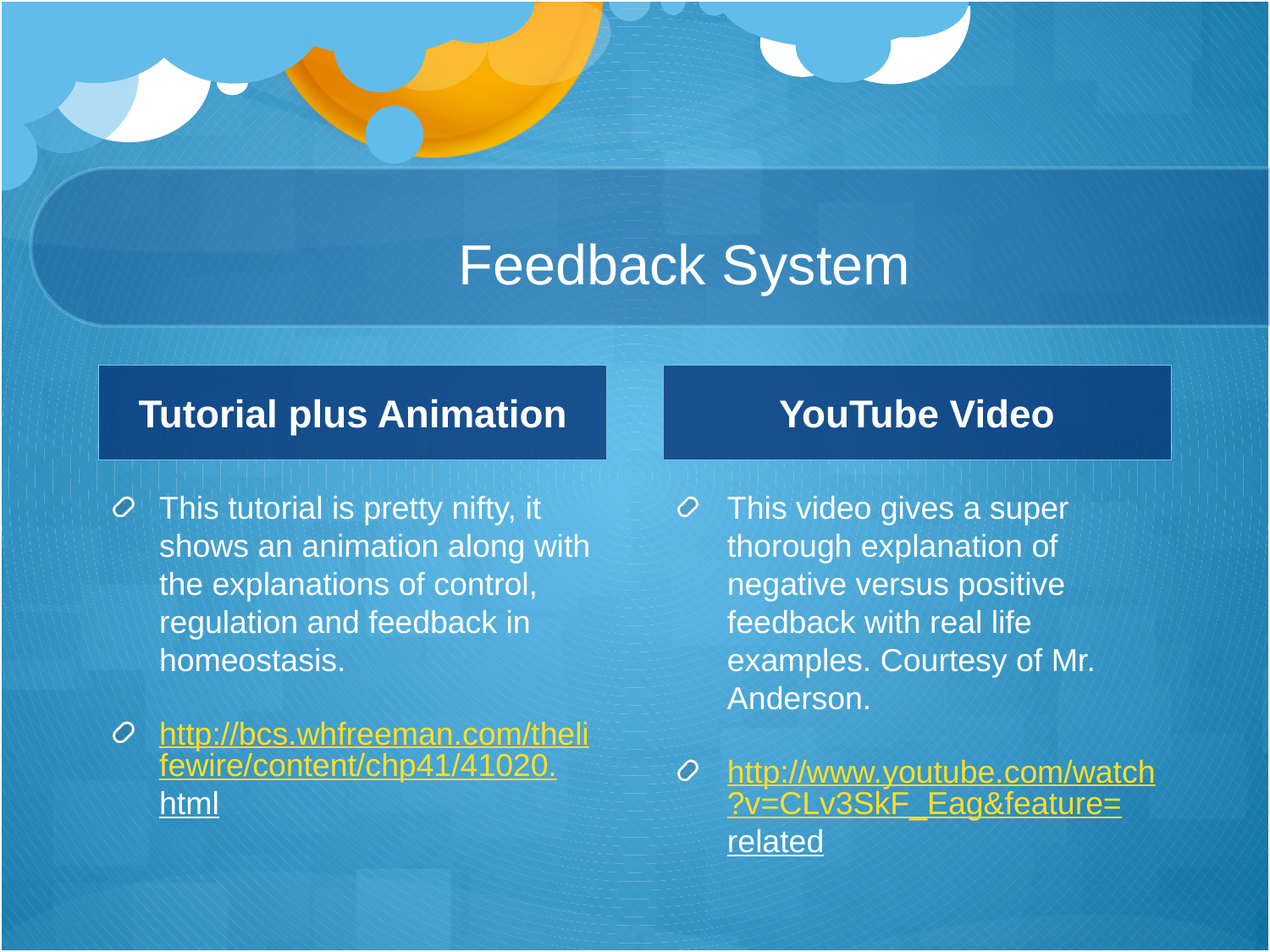

# Feedback System
Tutorial plus Animation
YouTube Video
This tutorial is pretty nifty, it shows an animation along with the explanations of control, regulation and feedback in homeostasis.
http://bcs.whfreeman.com/thelifewire/content/chp41/41020.html
This video gives a super thorough explanation of negative versus positive feedback with real life examples. Courtesy of Mr. Anderson.
http://www.youtube.com/watch?v=CLv3SkF_Eag&feature=related